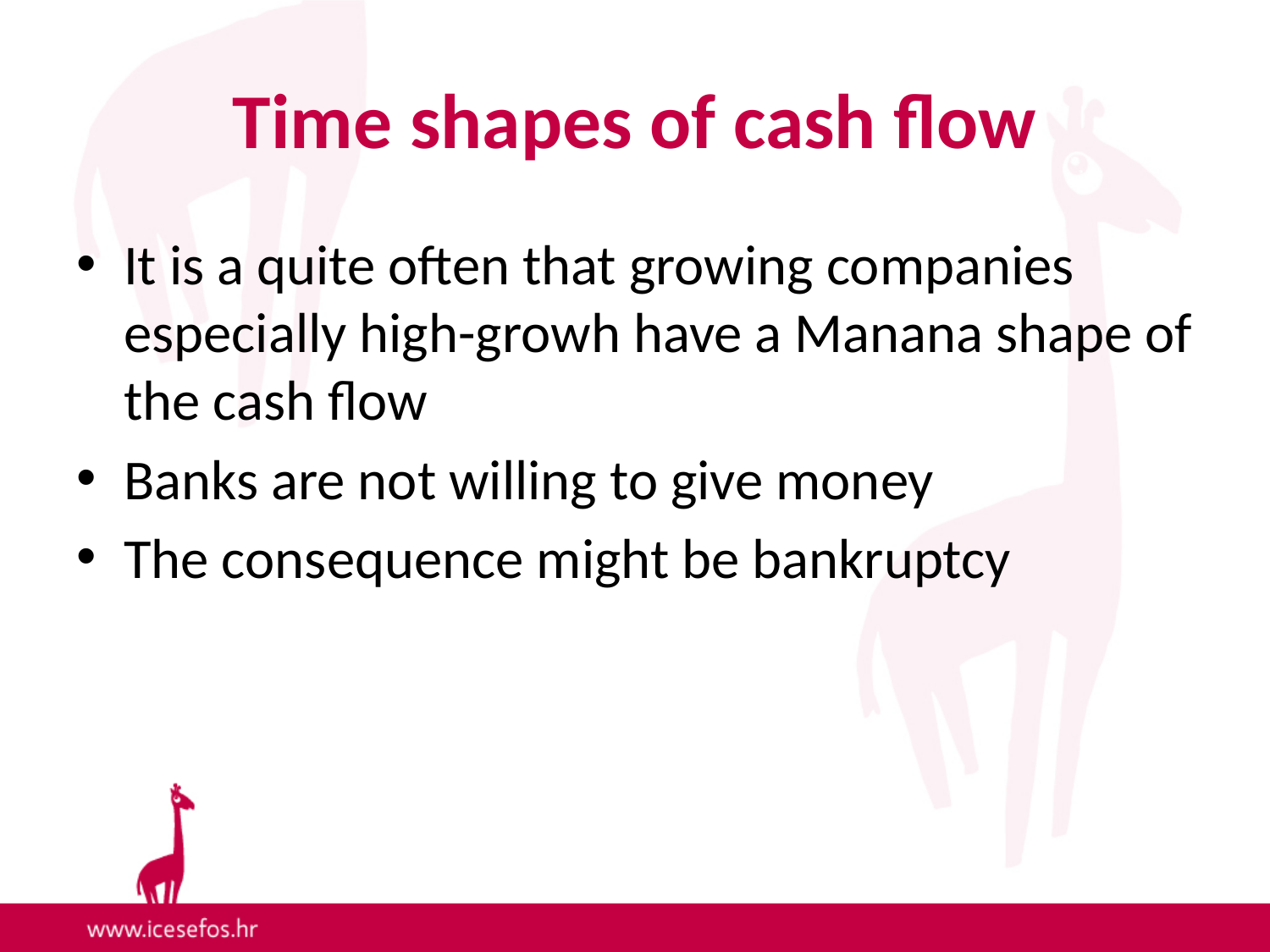

# Time shapes of cash flow
It is a quite often that growing companies especially high-growh have a Manana shape of the cash flow
Banks are not willing to give money
The consequence might be bankruptcy